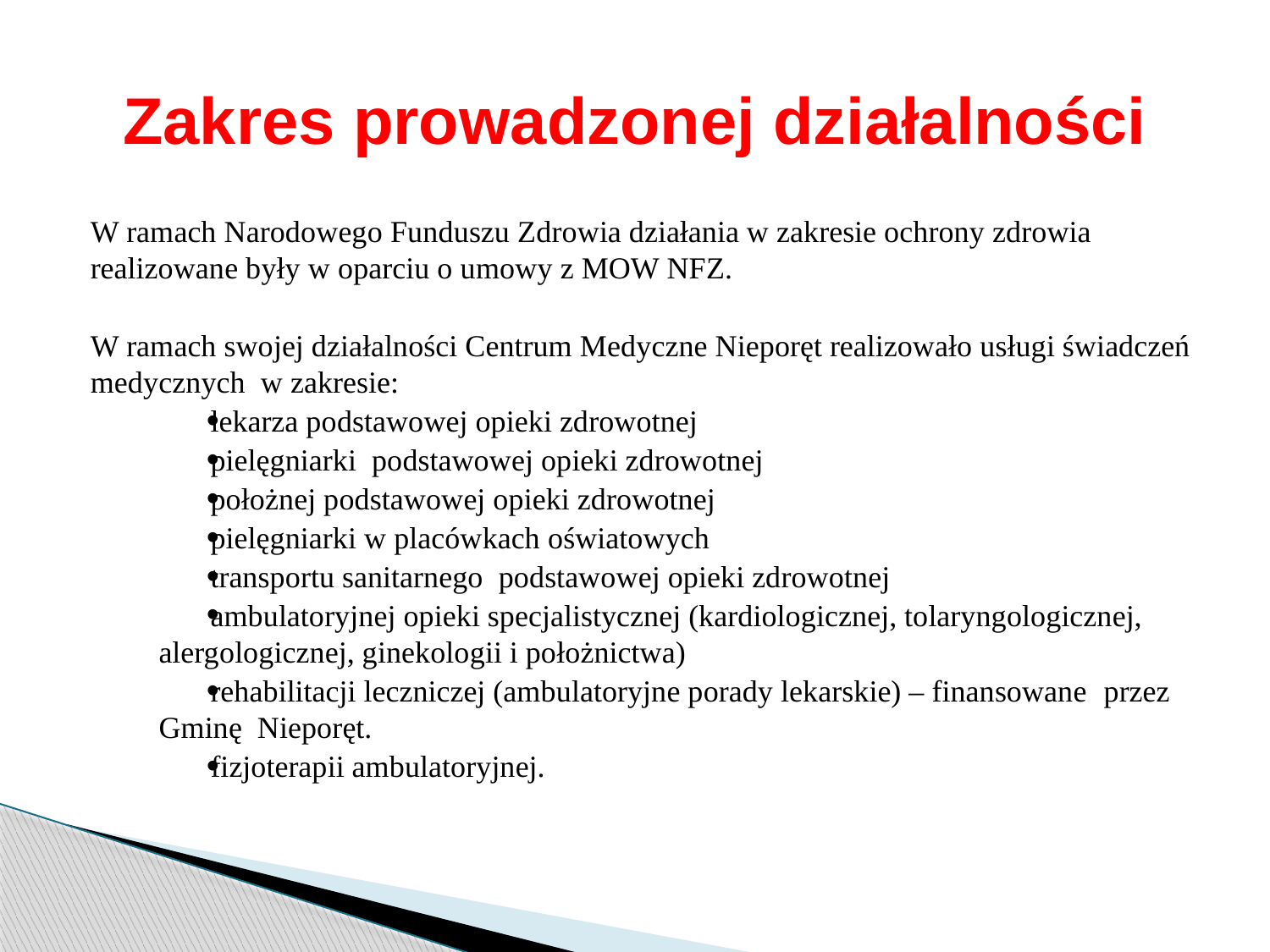

# Zakres prowadzonej działalności
W ramach Narodowego Funduszu Zdrowia działania w zakresie ochrony zdrowia realizowane były w oparciu o umowy z MOW NFZ.

W ramach swojej działalności Centrum Medyczne Nieporęt realizowało usługi świadczeń medycznych  w zakresie:
lekarza podstawowej opieki zdrowotnej
pielęgniarki  podstawowej opieki zdrowotnej
położnej podstawowej opieki zdrowotnej
pielęgniarki w placówkach oświatowych
transportu sanitarnego  podstawowej opieki zdrowotnej
ambulatoryjnej opieki specjalistycznej (kardiologicznej, tolaryngologicznej, 	alergologicznej, ginekologii i położnictwa)
rehabilitacji leczniczej (ambulatoryjne porady lekarskie) – finansowane 	przez Gminę  Nieporęt.
fizjoterapii ambulatoryjnej.